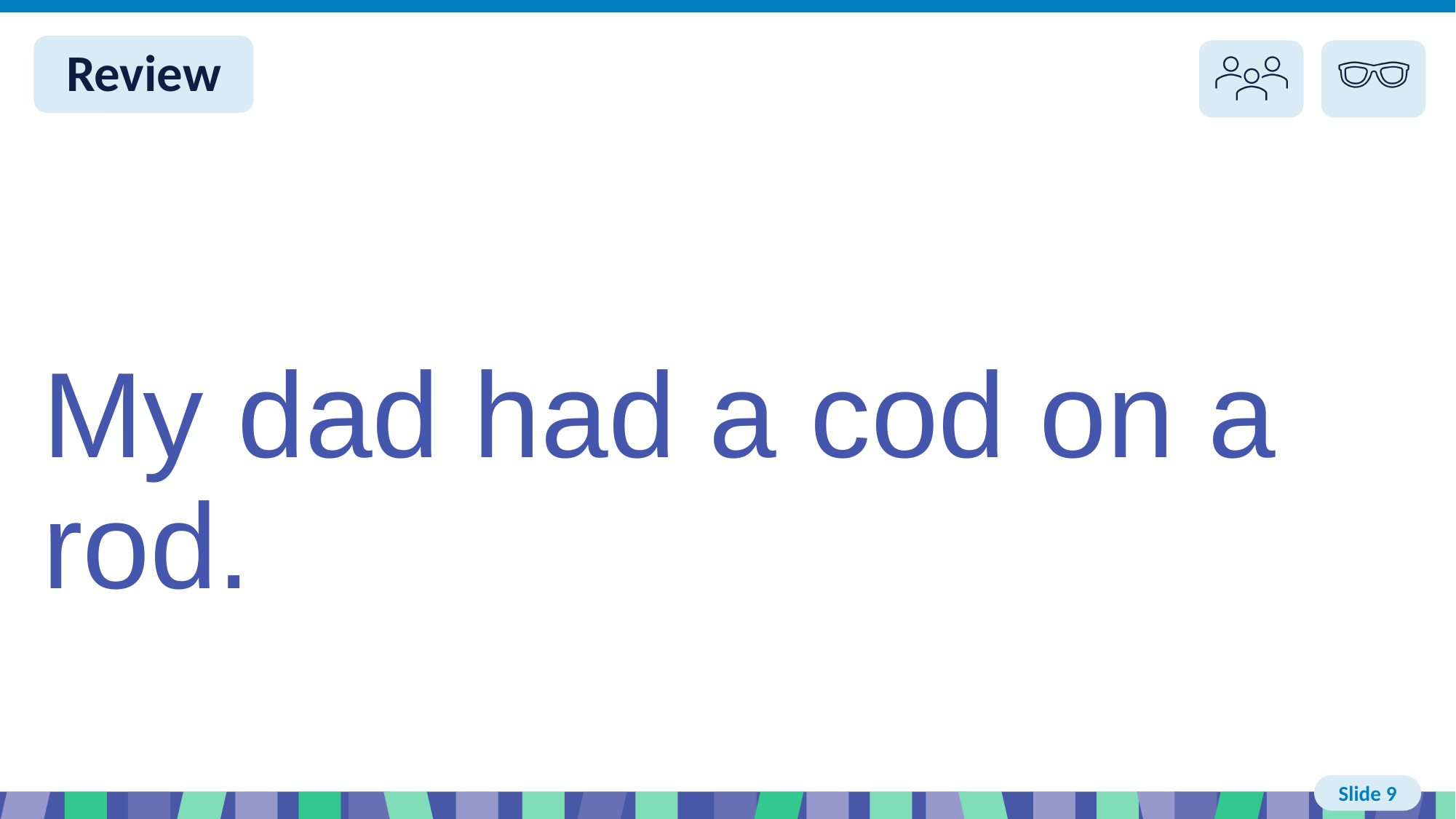

# Slide 9 Review You do
My dad had a cod on a rod.